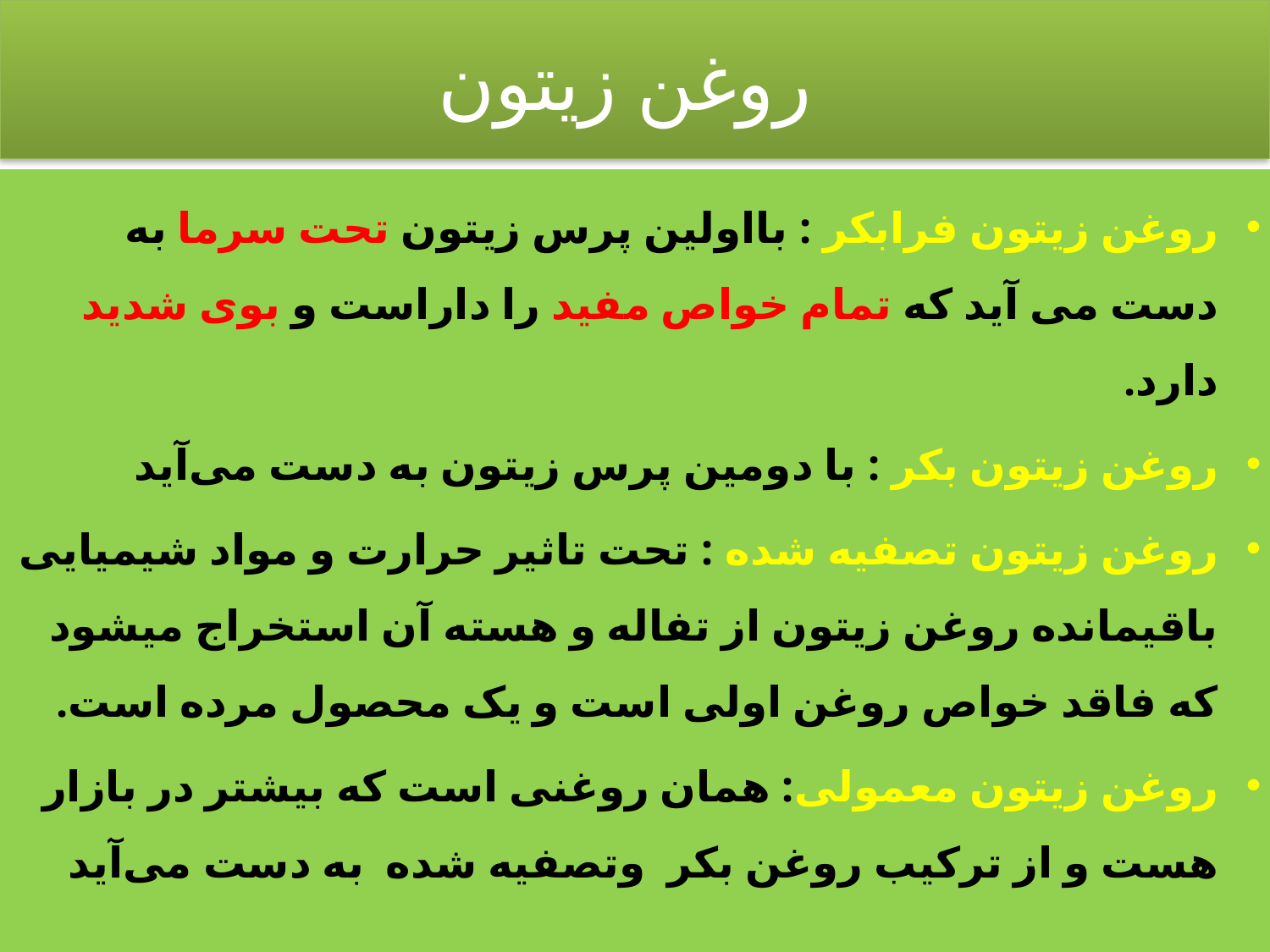

# روغن زیتون
روغن زیتون فرابکر : بااولین پرس زیتون تحت سرما به دست می آید که تمام خواص مفید را داراست و بوی شدید دارد.
روغن زیتون بکر : با دومین پرس زیتون به دست می‌آید
روغن زیتون تصفیه شده : تحت تاثیر حرارت و مواد شیمیایی باقیمانده روغن زیتون از تفاله و هسته آن استخراج میشود که فاقد خواص روغن اولی است و یک محصول مرده است.
روغن زیتون معمولی: همان روغنی است که بیشتر در بازار هست و از ترکیب روغن بکر  وتصفیه شده  به دست می‌آید